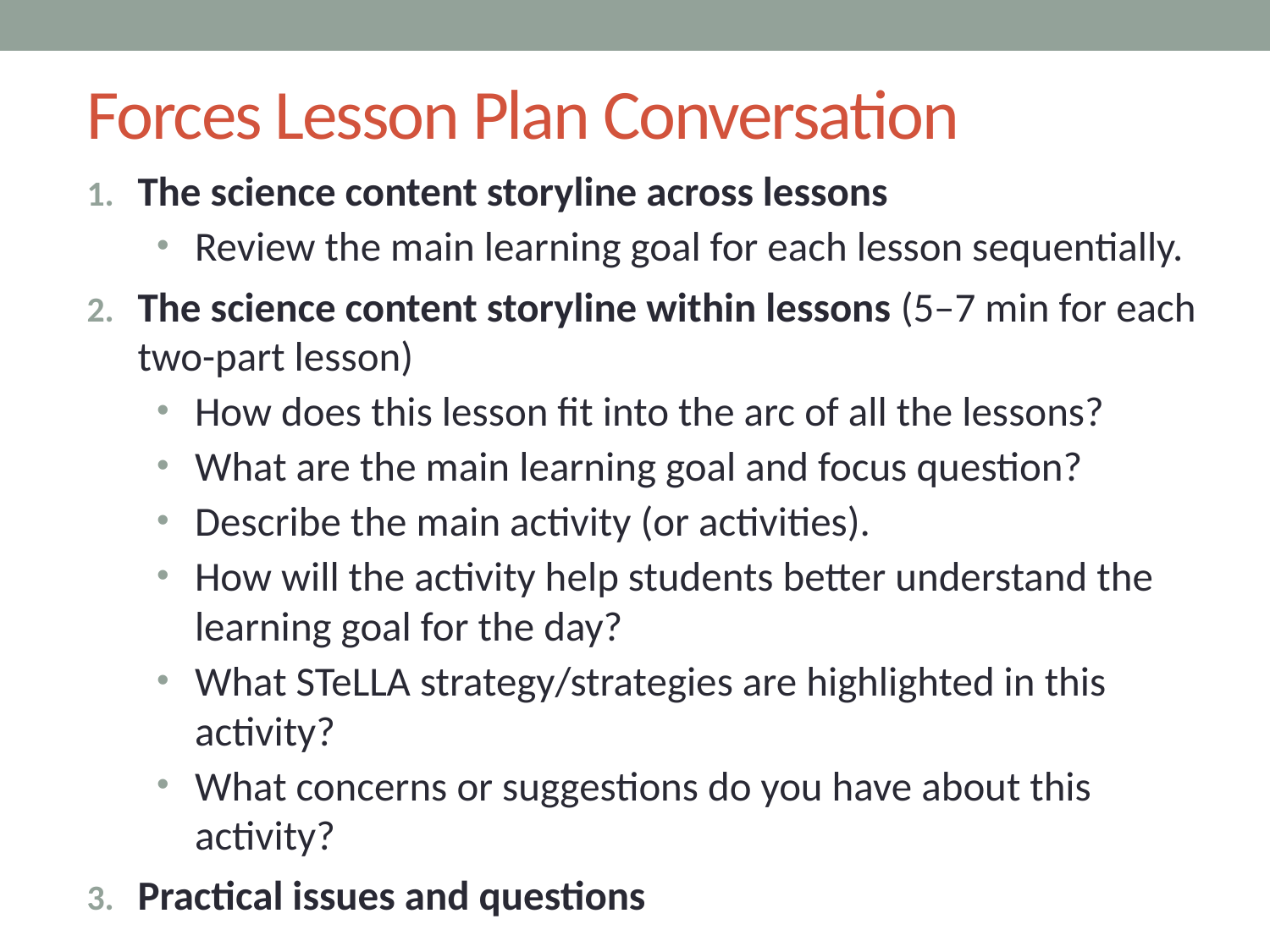

# Forces Lesson Plan Conversation
The science content storyline across lessons
Review the main learning goal for each lesson sequentially.
The science content storyline within lessons (5–7 min for each two-part lesson)
How does this lesson fit into the arc of all the lessons?
What are the main learning goal and focus question?
Describe the main activity (or activities).
How will the activity help students better understand the learning goal for the day?
What STeLLA strategy/strategies are highlighted in this activity?
What concerns or suggestions do you have about this activity?
Practical issues and questions